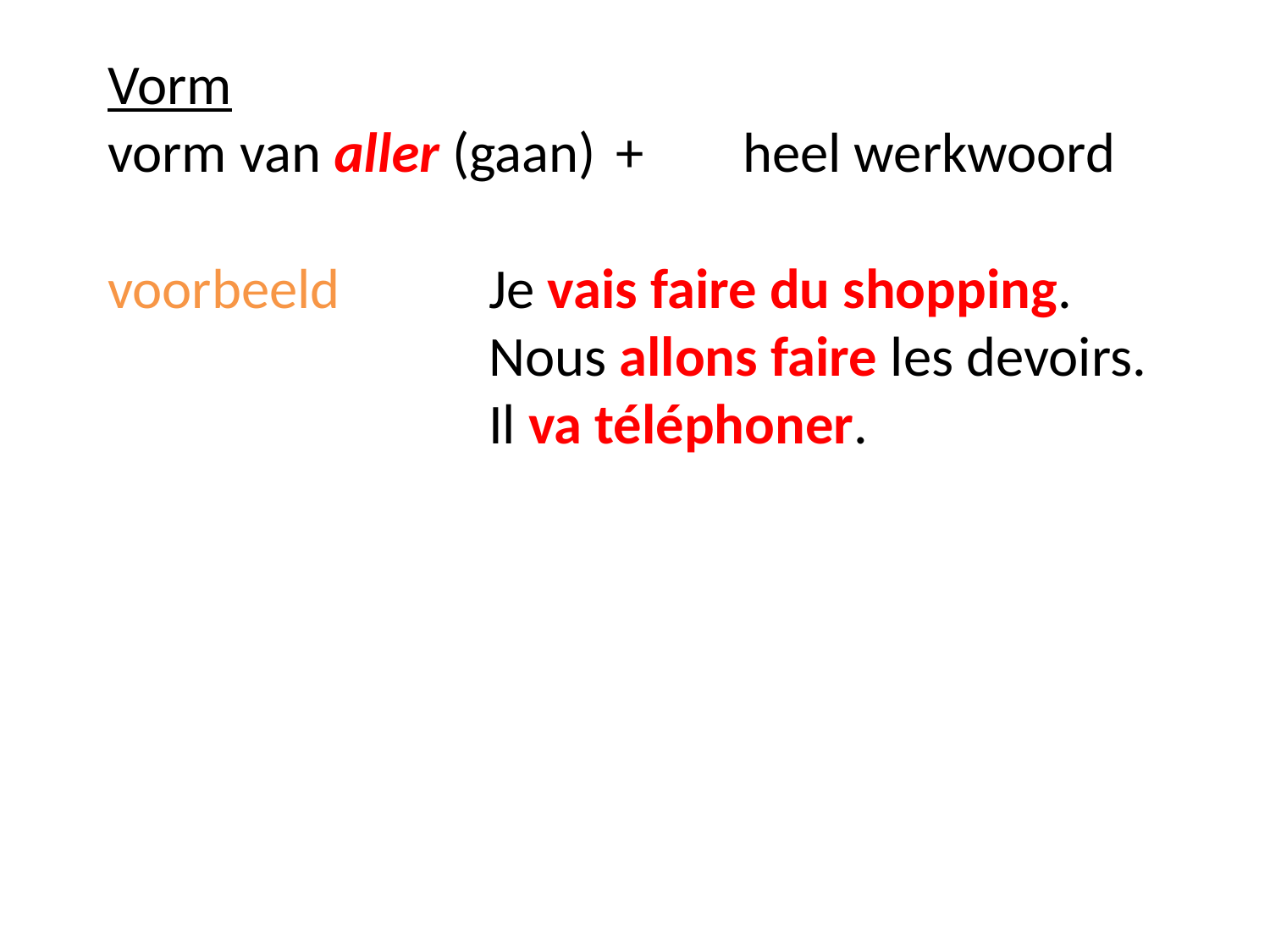

Vorm
vorm van aller (gaan) 	+ 	heel werkwoord

voorbeeld		Je vais faire du shopping.
			Nous allons faire les devoirs.
			Il va téléphoner.